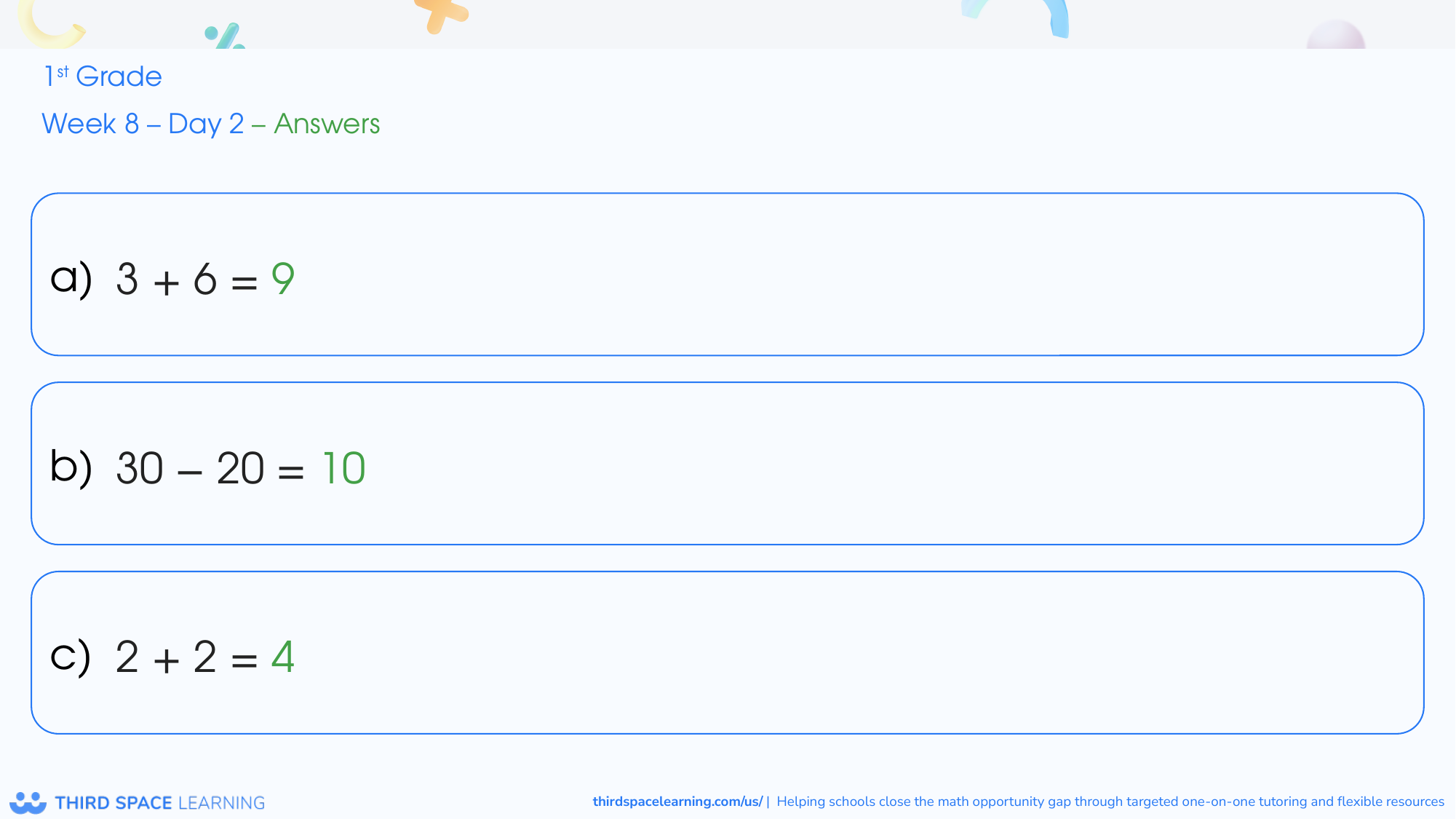

1st Grade
Week 8 – Day 2 – Answers
3 + 6 = 9
30 − 20 = 10
2 + 2 = 4